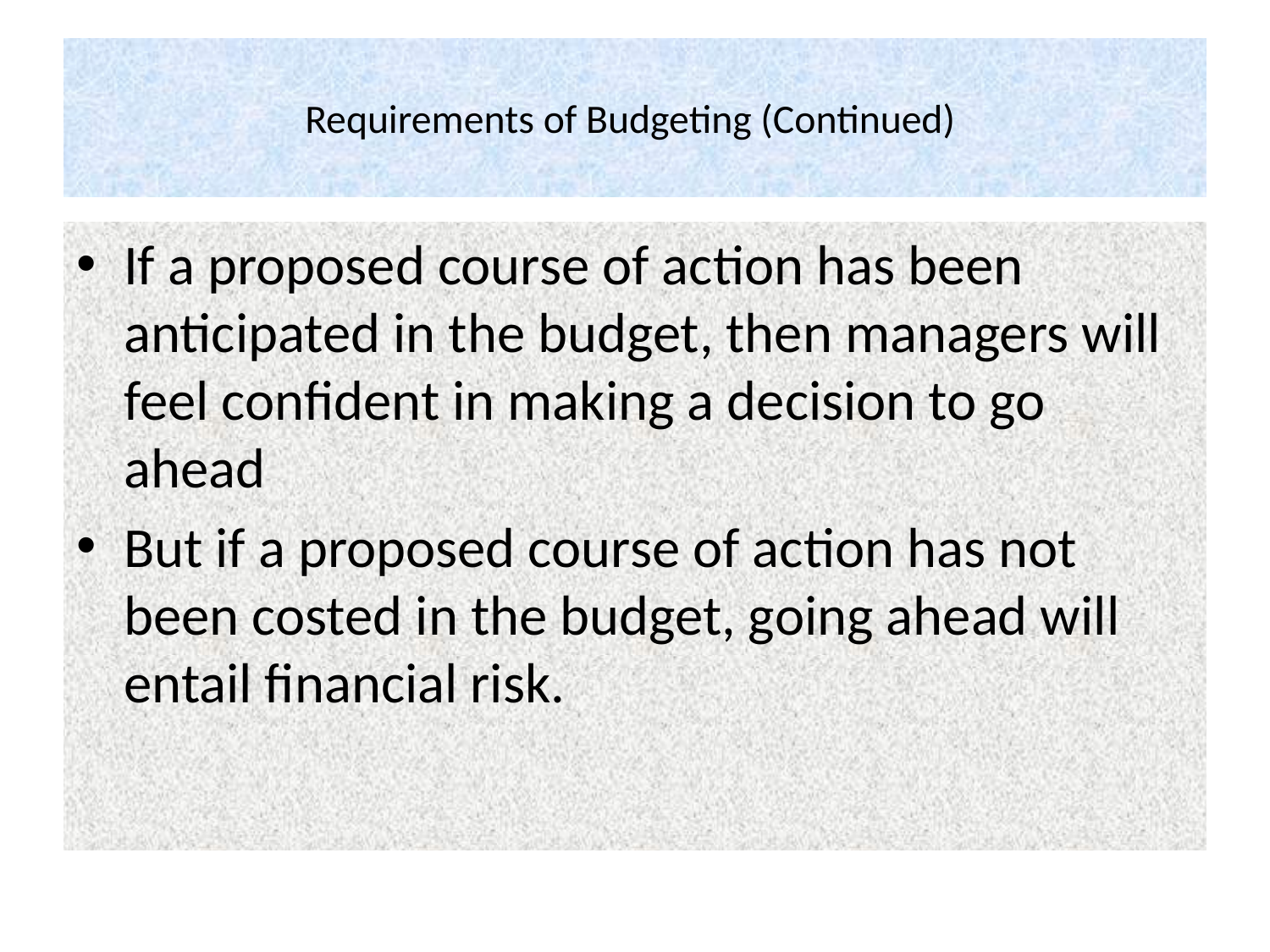

# Requirements of Budgeting (Continued)
If a proposed course of action has been anticipated in the budget, then managers will feel confident in making a decision to go ahead
But if a proposed course of action has not been costed in the budget, going ahead will entail financial risk.